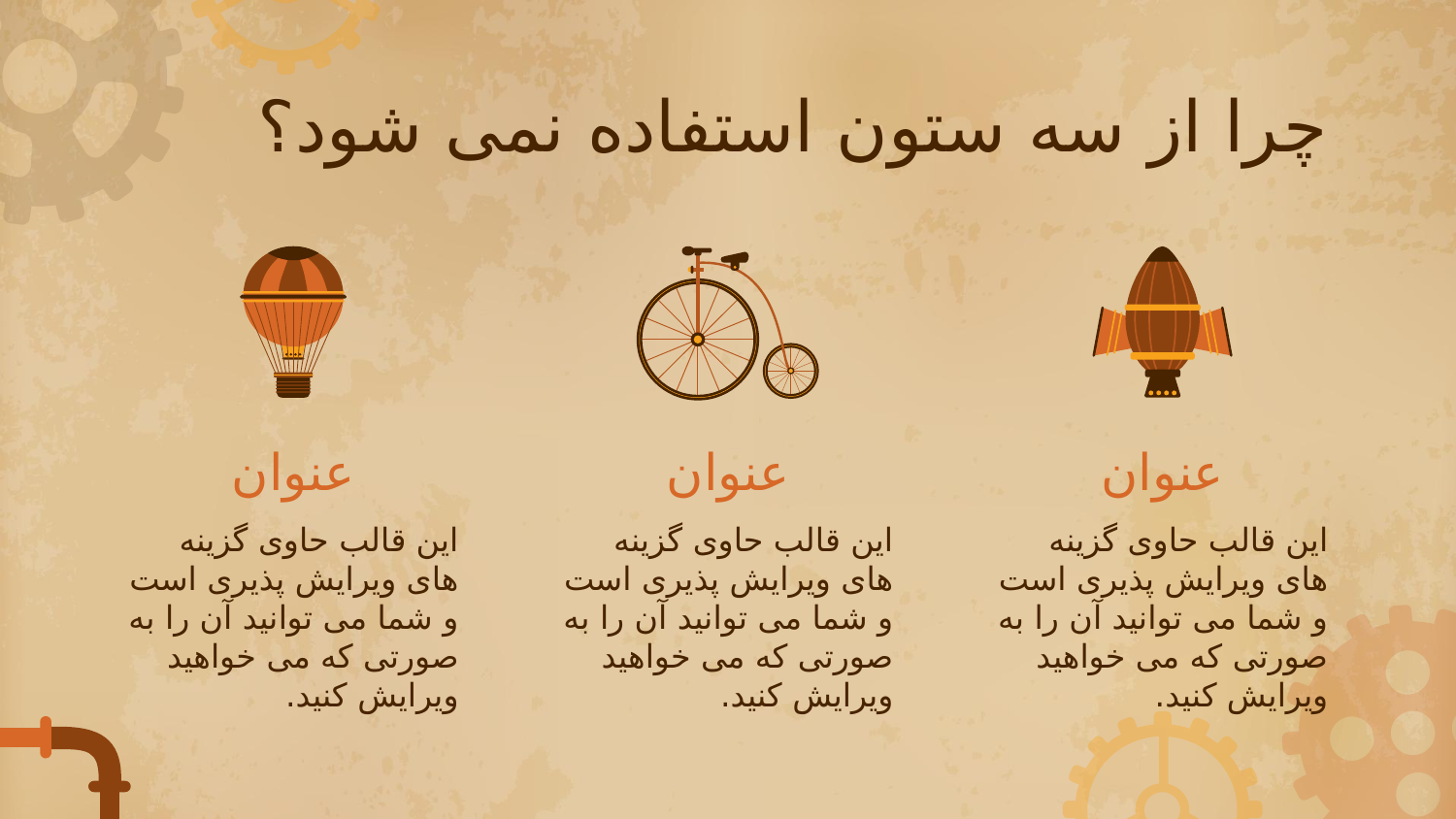

# چرا از سه ستون استفاده نمی شود؟

عنوان
عنوان
عنوان
این قالب حاوی گزینه های ویرایش پذیری است و شما می توانید آن را به صورتی که می خواهید ویرایش کنید.
این قالب حاوی گزینه های ویرایش پذیری است و شما می توانید آن را به صورتی که می خواهید ویرایش کنید.
این قالب حاوی گزینه های ویرایش پذیری است و شما می توانید آن را به صورتی که می خواهید ویرایش کنید.